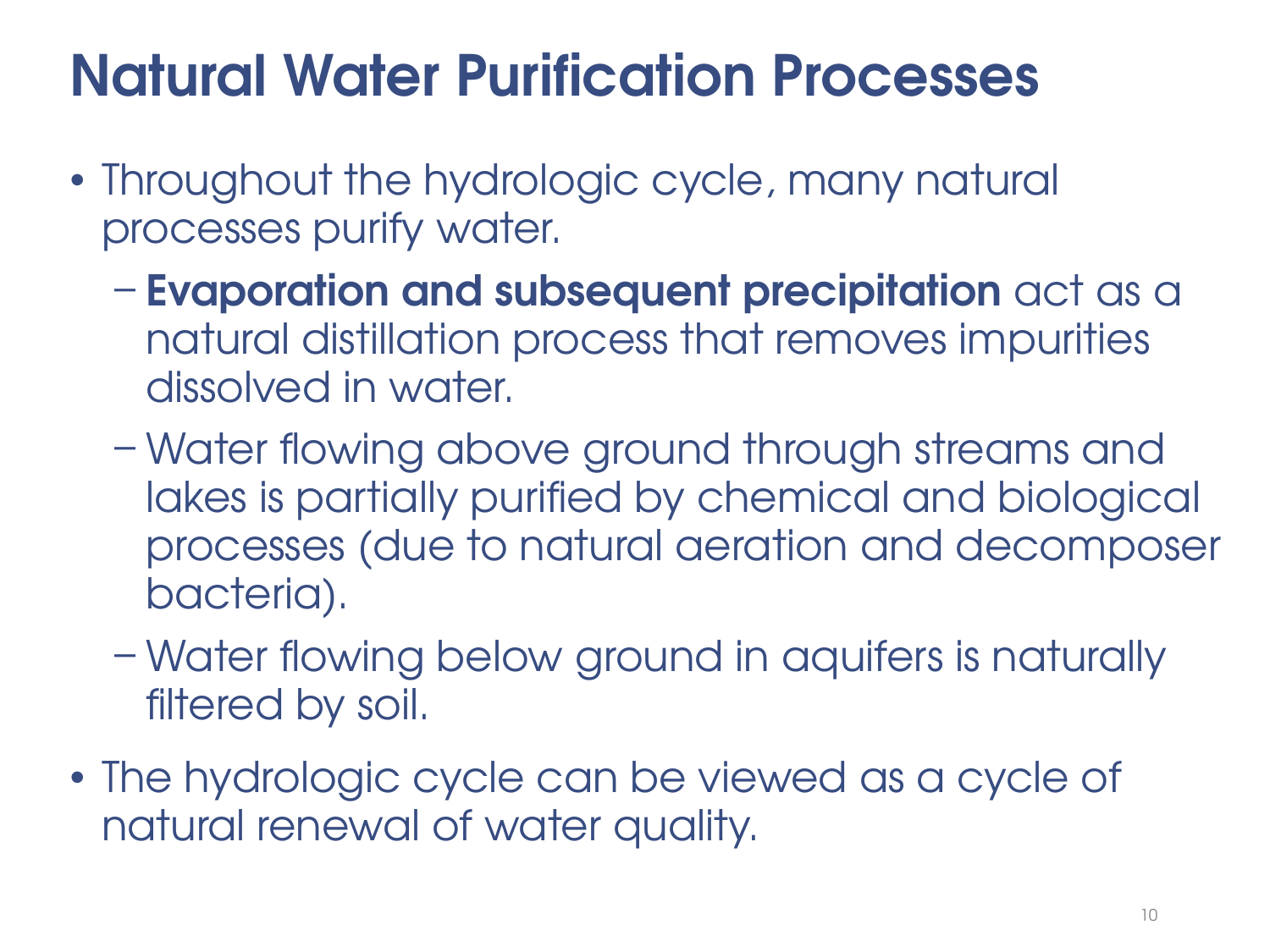

# Natural Water Purification Processes
Throughout the hydrologic cycle, many natural processes purify water.
Evaporation and subsequent precipitation act as a natural distillation process that removes impurities dissolved in water.
Water flowing above ground through streams and lakes is partially purified by chemical and biological processes (due to natural aeration and decomposer bacteria).
Water flowing below ground in aquifers is naturally filtered by soil.
The hydrologic cycle can be viewed as a cycle of natural renewal of water quality.
10